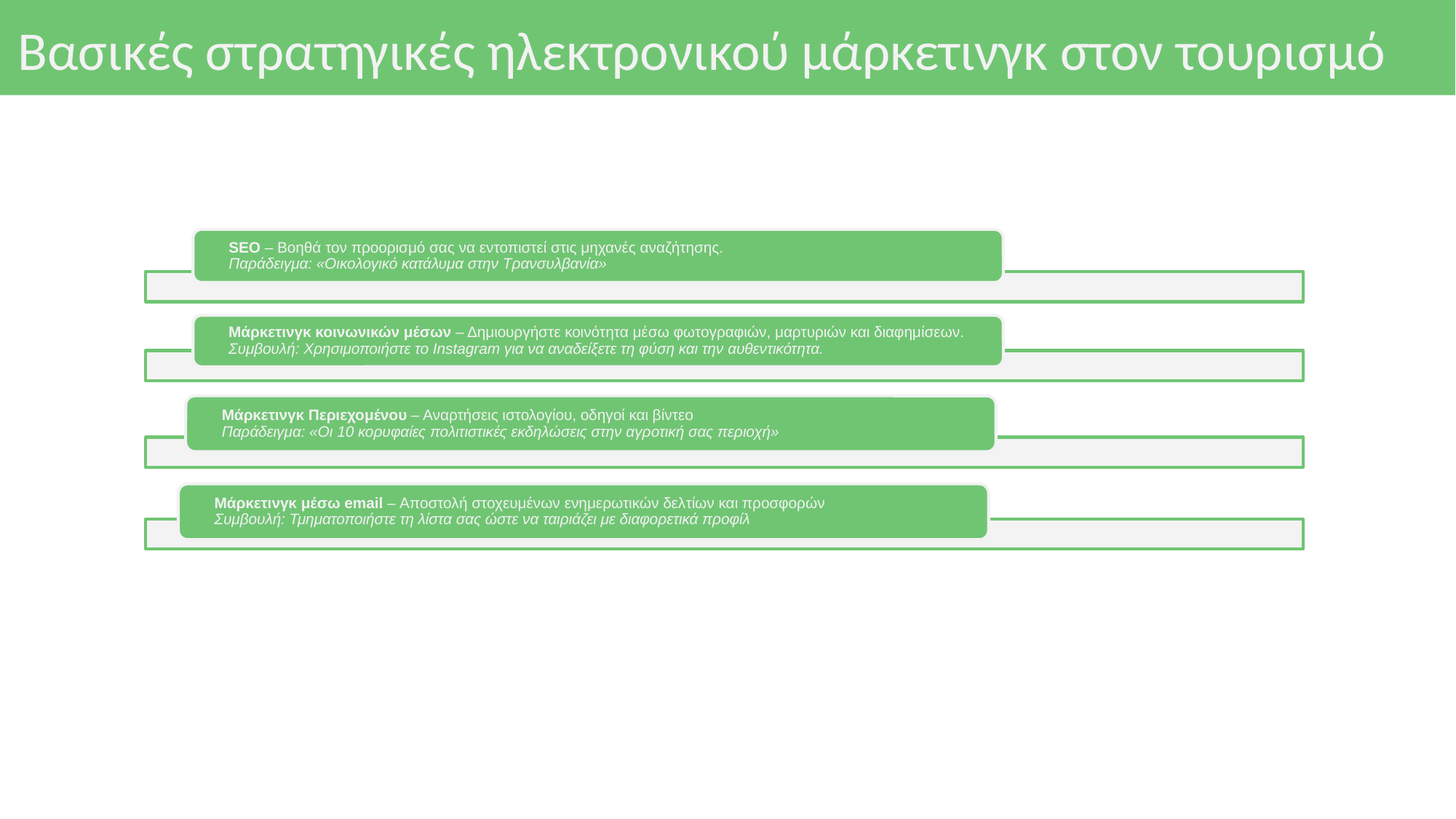

# Βασικές στρατηγικές ηλεκτρονικού μάρκετινγκ στον τουρισμό
SEO – Βοηθά τον προορισμό σας να εντοπιστεί στις μηχανές αναζήτησης.
Παράδειγμα: «Οικολογικό κατάλυμα στην Τρανσυλβανία»
Μάρκετινγκ κοινωνικών μέσων – Δημιουργήστε κοινότητα μέσω φωτογραφιών, μαρτυριών και διαφημίσεων.
Συμβουλή: Χρησιμοποιήστε το Instagram για να αναδείξετε τη φύση και την αυθεντικότητα.
Μάρκετινγκ Περιεχομένου – Αναρτήσεις ιστολογίου, οδηγοί και βίντεο
Παράδειγμα: «Οι 10 κορυφαίες πολιτιστικές εκδηλώσεις στην αγροτική σας περιοχή»
Μάρκετινγκ μέσω email – Αποστολή στοχευμένων ενημερωτικών δελτίων και προσφορών
Συμβουλή: Τμηματοποιήστε τη λίστα σας ώστε να ταιριάζει με διαφορετικά προφίλ